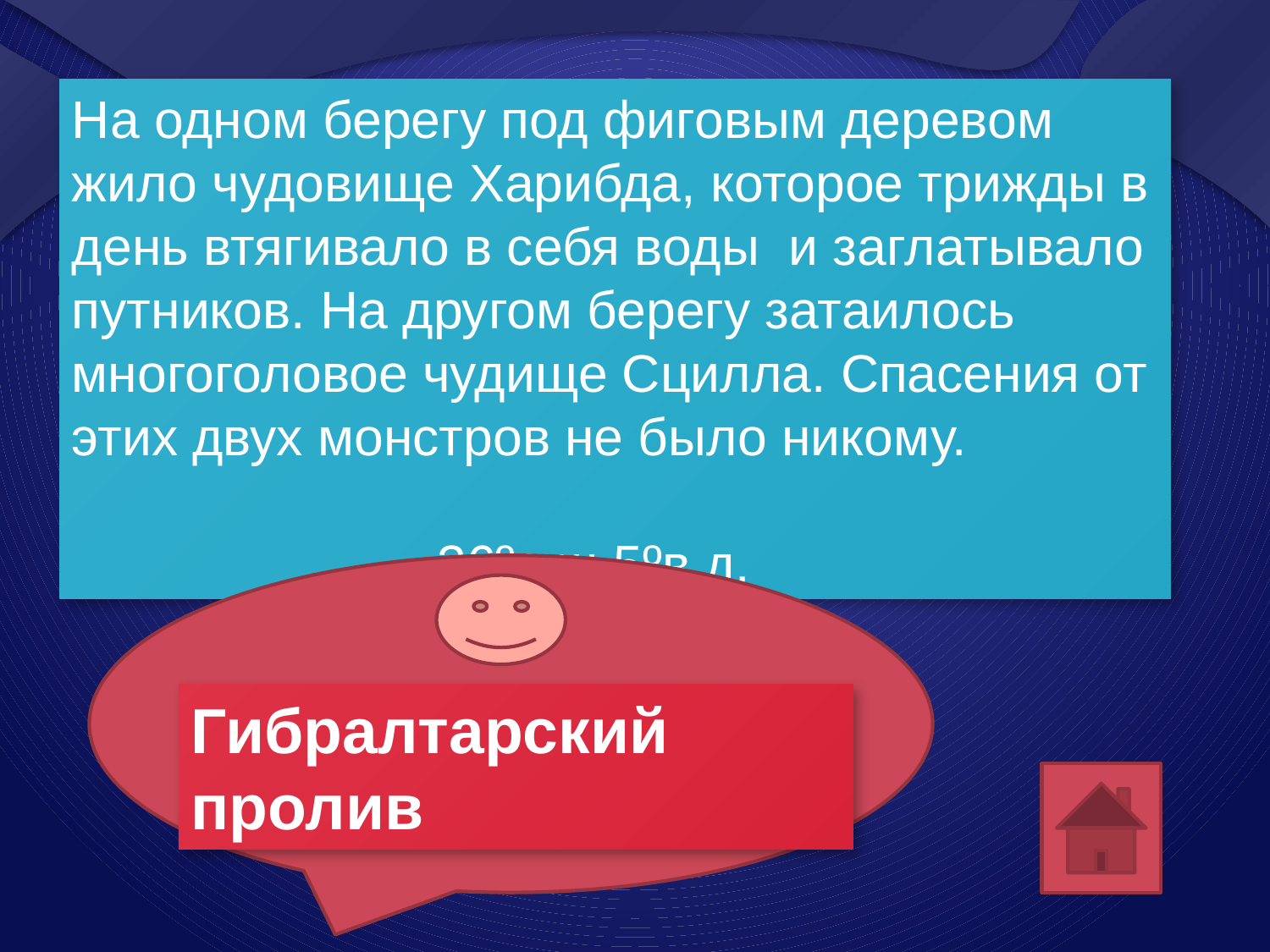

На одном берегу под фиговым деревом жило чудовище Харибда, которое трижды в день втягивало в себя воды  и заглатывало путников. На другом берегу затаилось многоголовое чудище Сцилла. Спасения от этих двух монстров не было никому.
                         36ºс.ш.5ºв.д.

Гибралтарский пролив